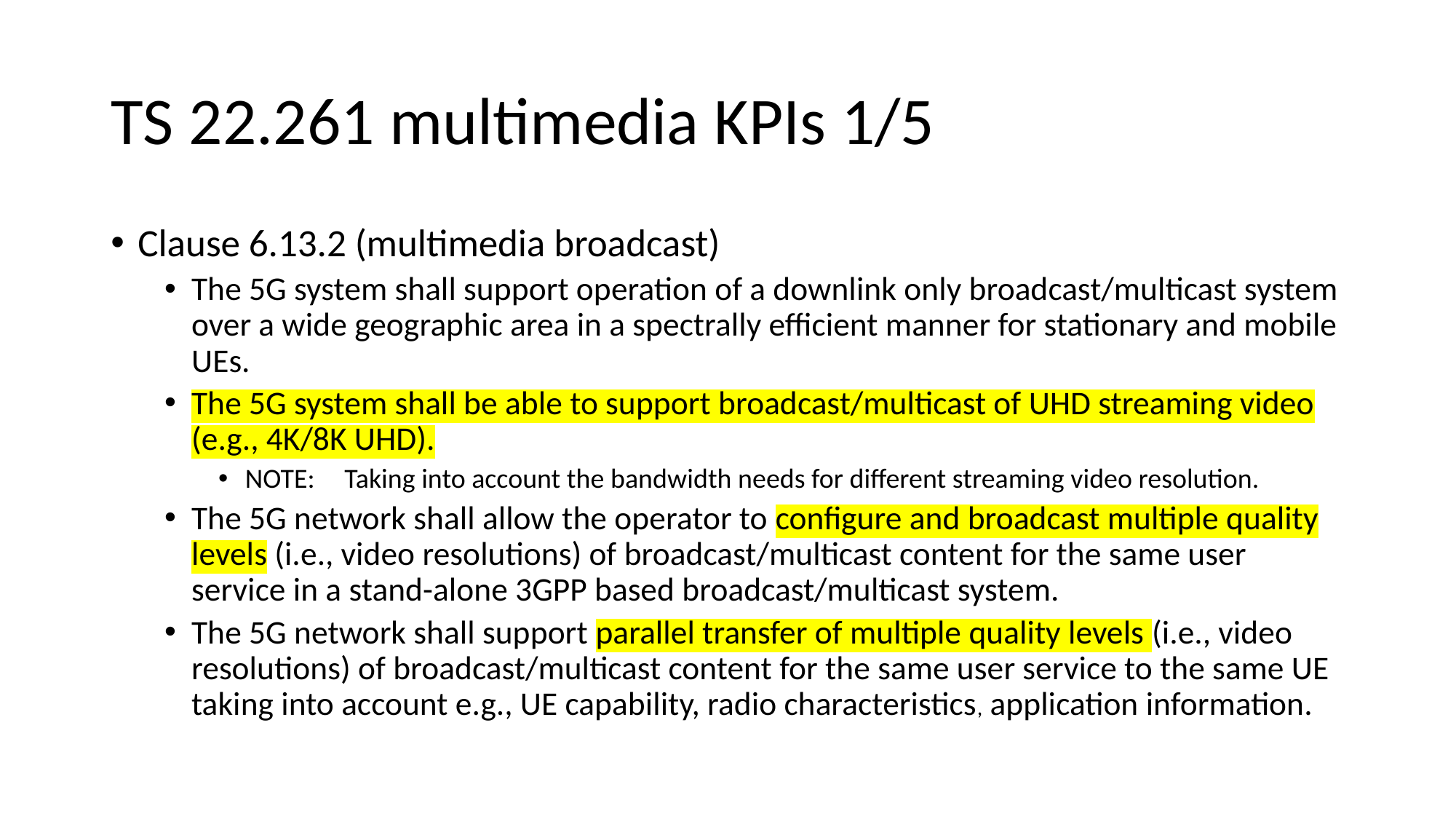

# TS 22.261 multimedia KPIs 1/5
Clause 6.13.2 (multimedia broadcast)
The 5G system shall support operation of a downlink only broadcast/multicast system over a wide geographic area in a spectrally efficient manner for stationary and mobile UEs.
The 5G system shall be able to support broadcast/multicast of UHD streaming video (e.g., 4K/8K UHD).
NOTE:	Taking into account the bandwidth needs for different streaming video resolution.
The 5G network shall allow the operator to configure and broadcast multiple quality levels (i.e., video resolutions) of broadcast/multicast content for the same user service in a stand-alone 3GPP based broadcast/multicast system.
The 5G network shall support parallel transfer of multiple quality levels (i.e., video resolutions) of broadcast/multicast content for the same user service to the same UE taking into account e.g., UE capability, radio characteristics, application information.